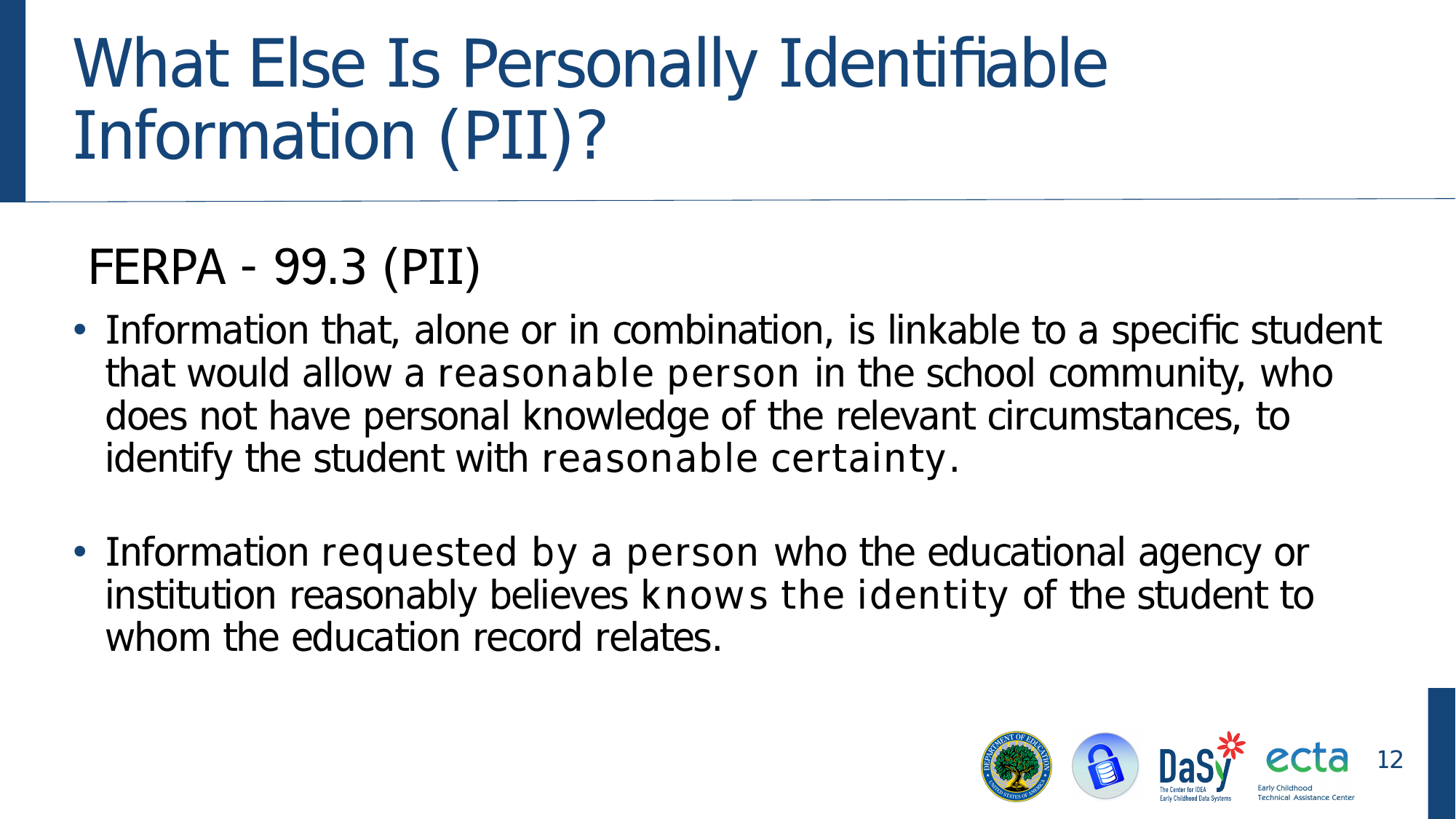

# What Else Is Personally Identifiable Information (PII)?
 FERPA - 99.3 (PII)
Information that, alone or in combination, is linkable to a specific student that would allow a reasonable person in the school community, who does not have personal knowledge of the relevant circumstances, to identify the student with reasonable certainty.
Information requested by a person who the educational agency or institution reasonably believes knows the identity of the student to whom the education record relates.